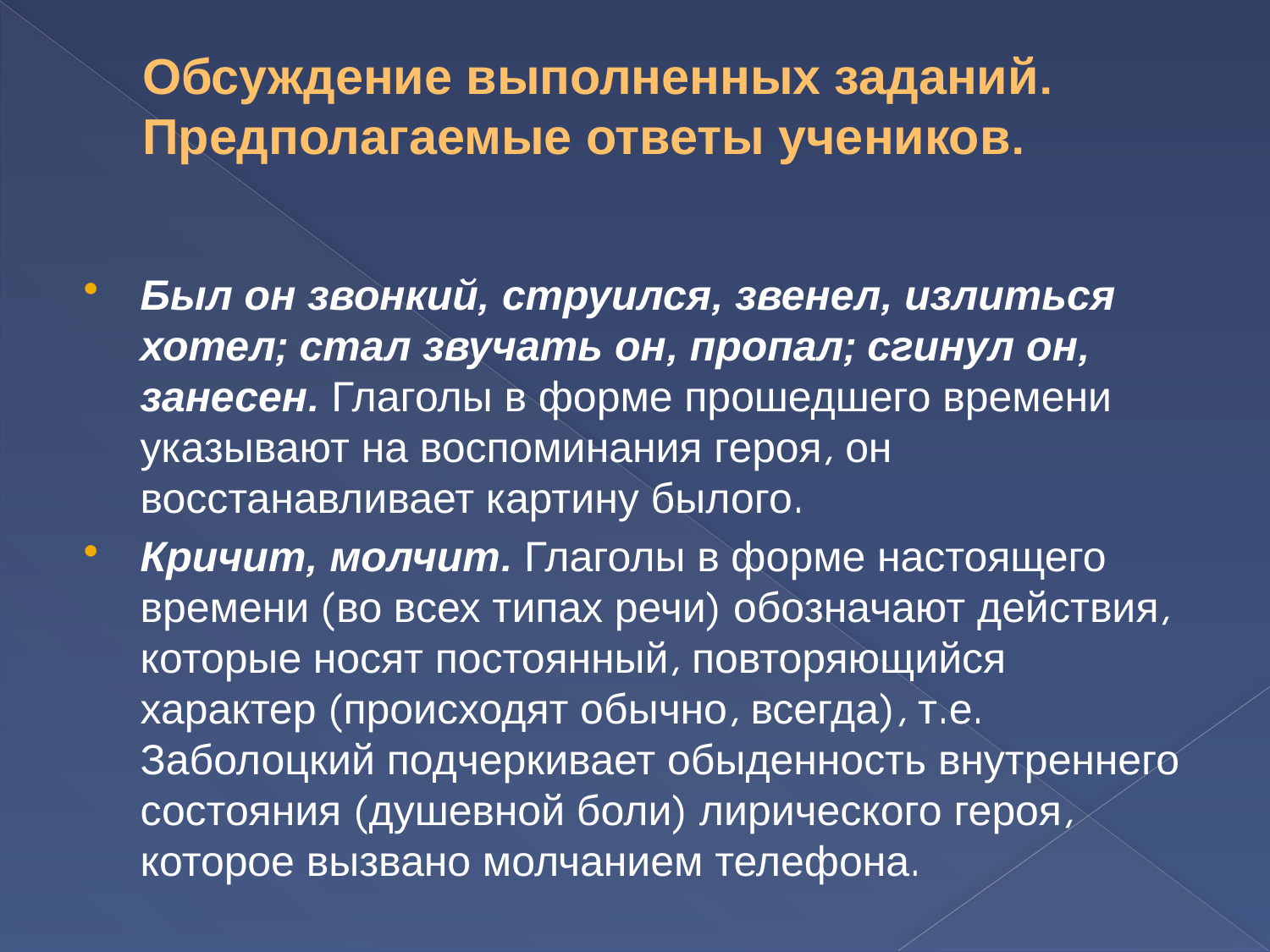

# Обсуждение выполненных заданий. Предполагаемые ответы учеников.
Был он звонкий, струился, звенел, излиться хотел; стал звучать он, пропал; сгинул он, занесен. Глаголы в форме прошедшего времени указывают на воспоминания героя, он восстанавливает картину былого.
Кричит, молчит. Глаголы в форме настоящего времени (во всех типах речи) обозначают действия, которые носят постоянный, повторяющийся характер (происходят обычно, всегда), т.е. Заболоцкий подчеркивает обыденность внутреннего состояния (душевной боли) лирического героя, которое вызвано молчанием телефона.